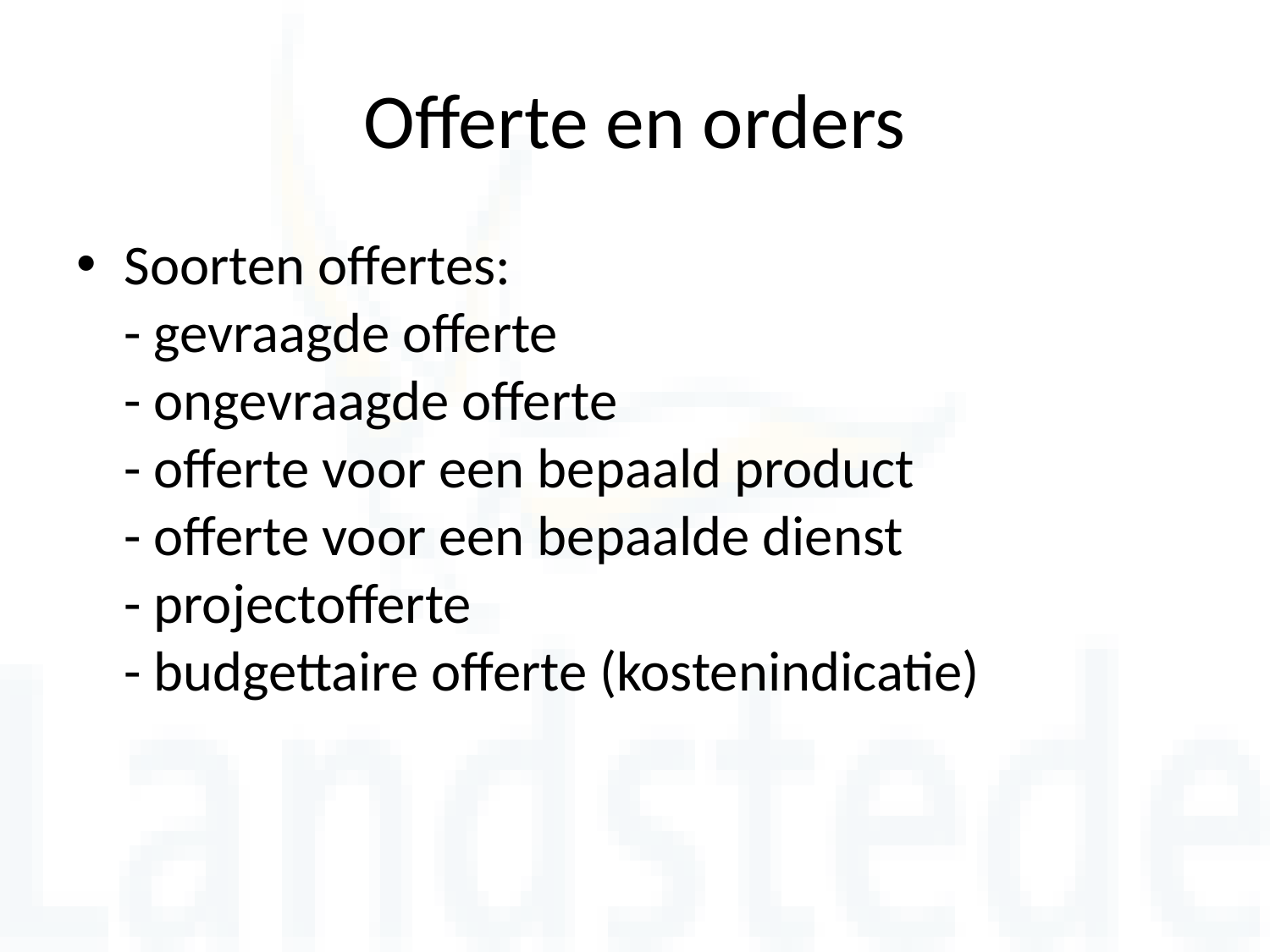

# Offerte en orders
Soorten offertes:
- gevraagde offerte
- ongevraagde offerte
- offerte voor een bepaald product
- offerte voor een bepaalde dienst
- projectofferte
- budgettaire offerte (kostenindicatie)